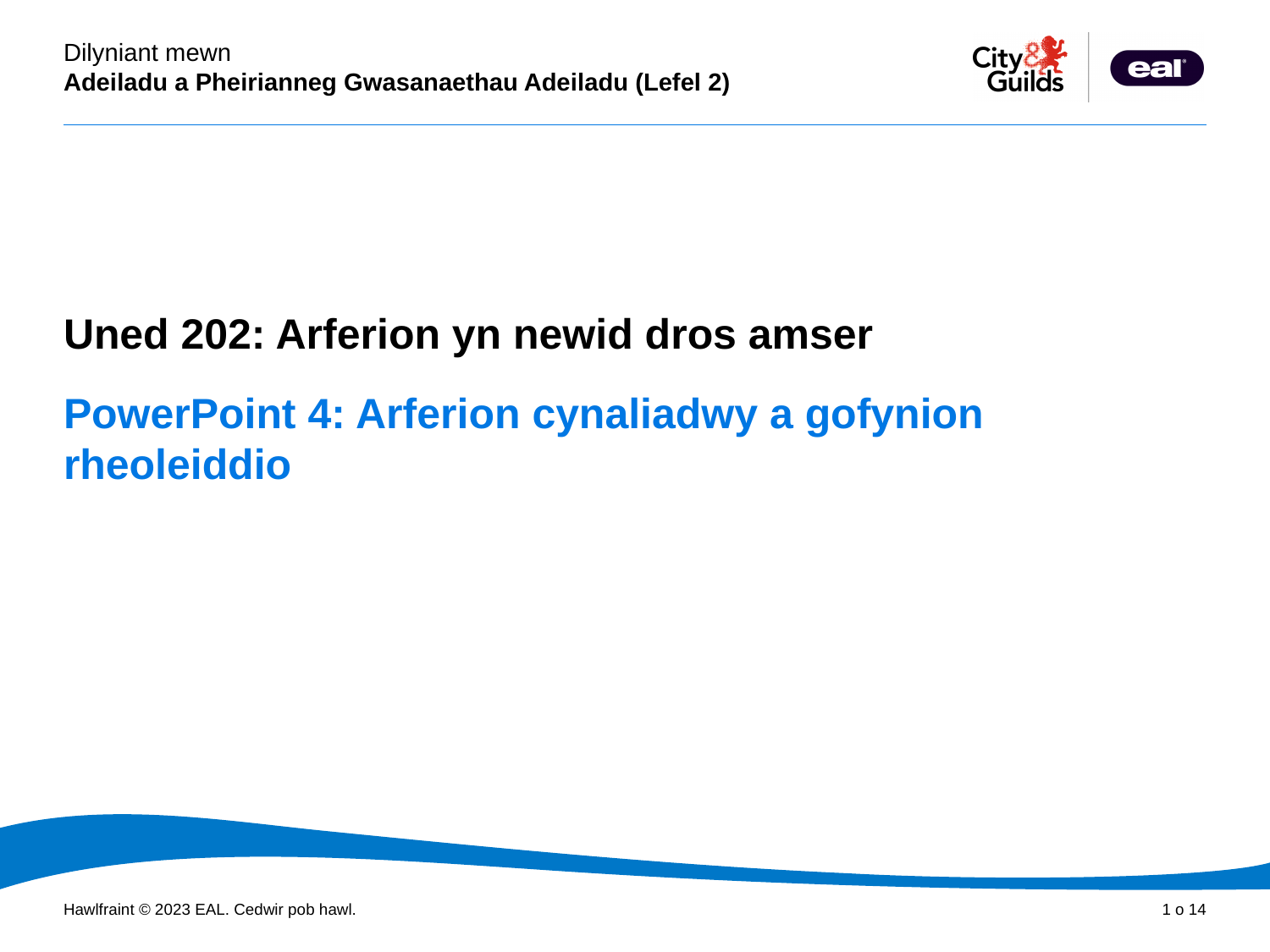

Cyflwyniad PowerPoint
Uned 202: Arferion yn newid dros amser
# PowerPoint 4: Arferion cynaliadwy a gofynion rheoleiddio